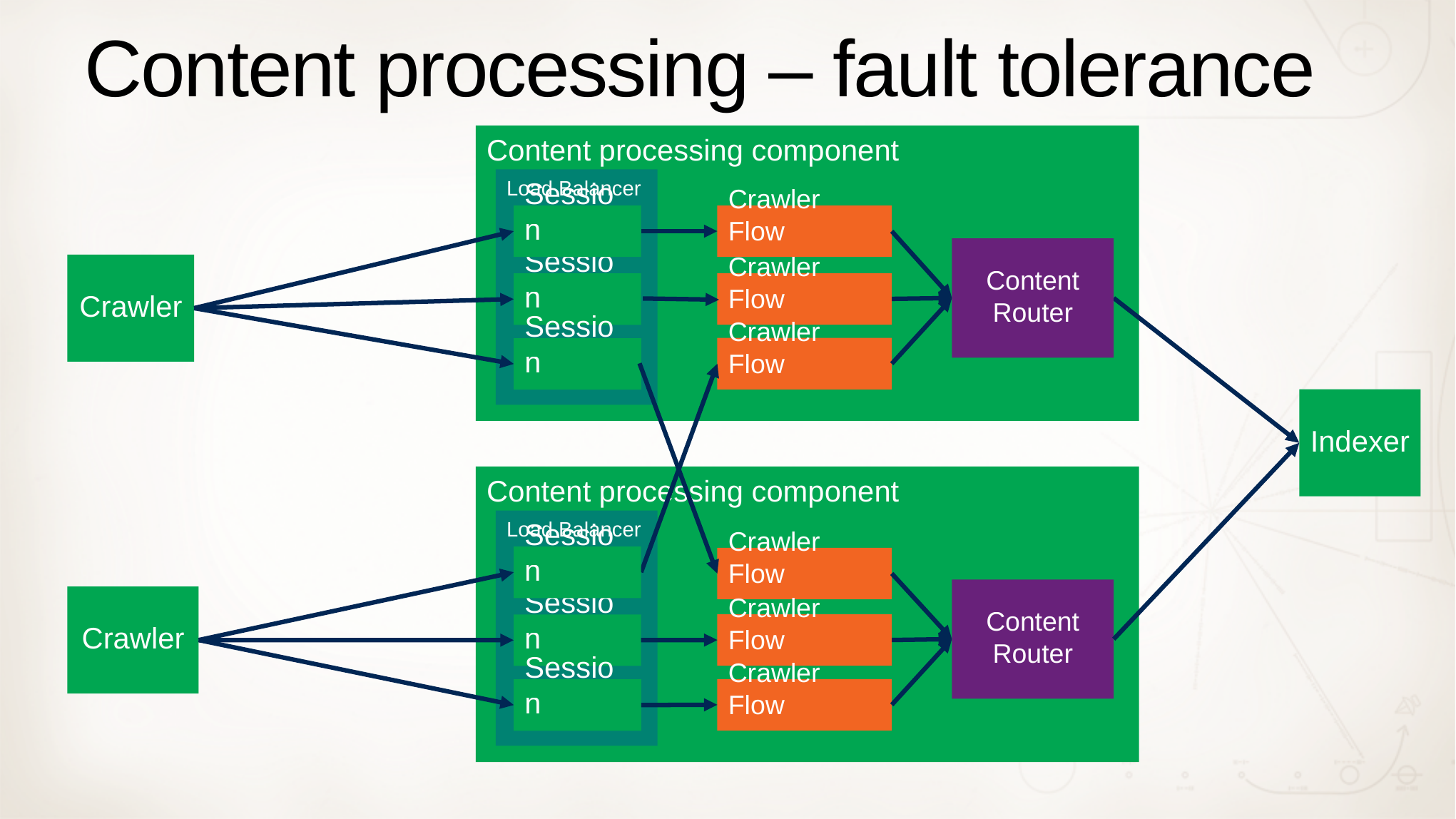

# Content processing – fault tolerance
Content processing component
Load Balancer
Crawler Flow
Session
Content Router
Crawler
Crawler Flow
Session
Crawler Flow
Session
Indexer
Content processing component
Load Balancer
Session
Crawler Flow
Content Router
Crawler
Crawler Flow
Session
Crawler Flow
Session